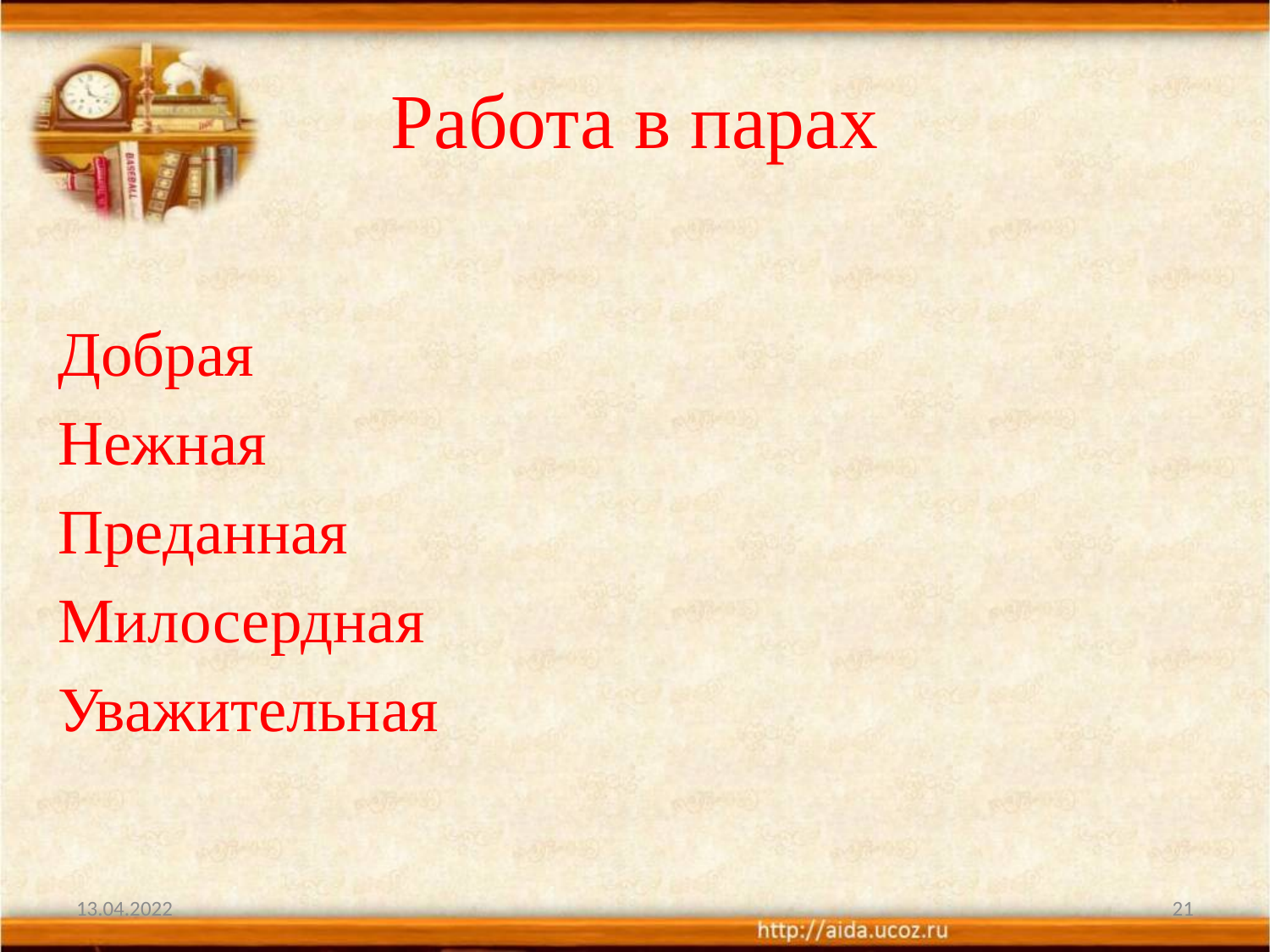

# Работа в парах

Добрая
Нежная
Преданная
Милосердная
Уважительная

13.04.2022
21